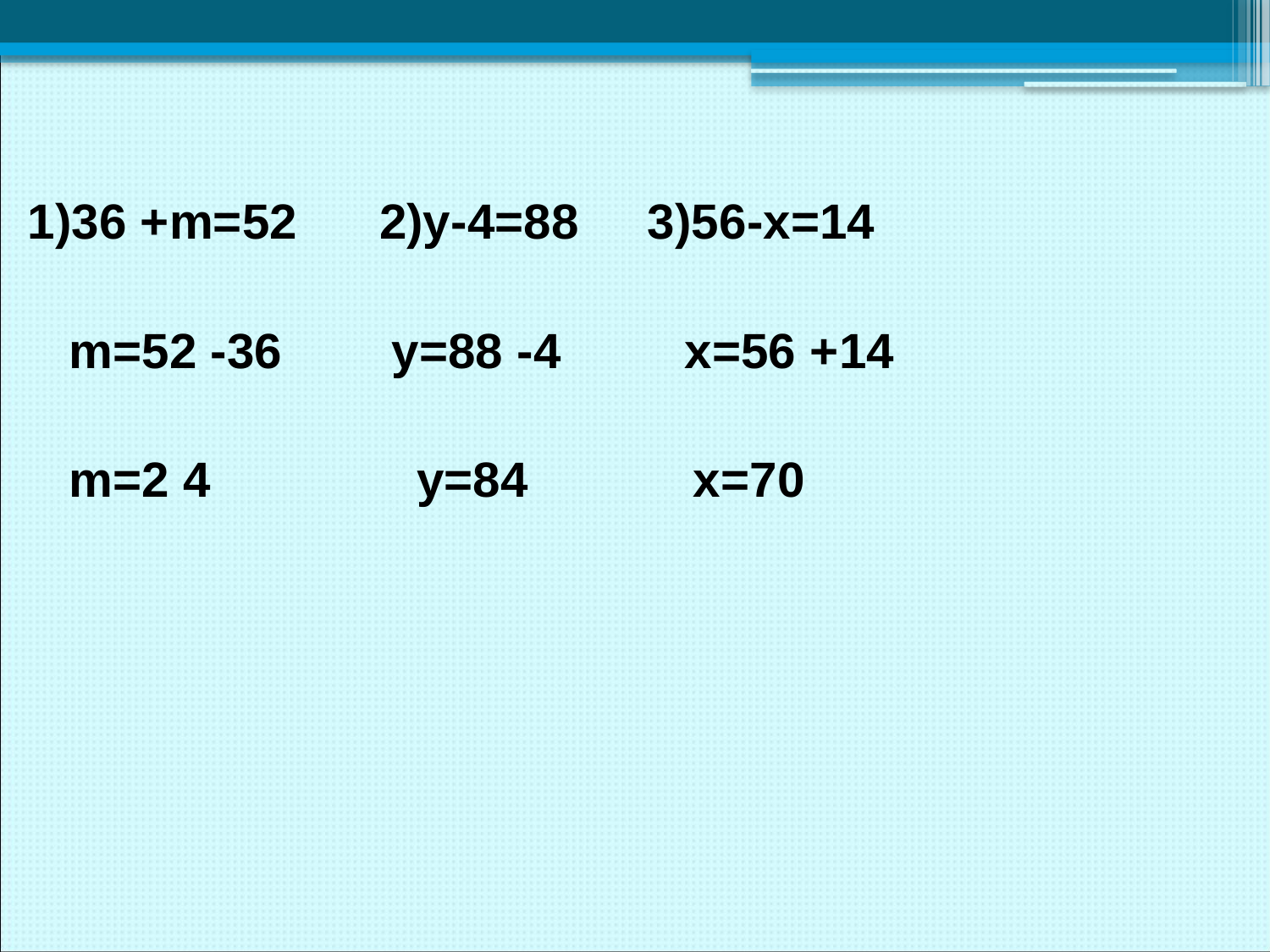

#

1)36 +m=52      2)y-4=88     3)56-x=14

   m=52 -36        y=88 -4         x=56 +14

   m=2 4               y=84            x=70